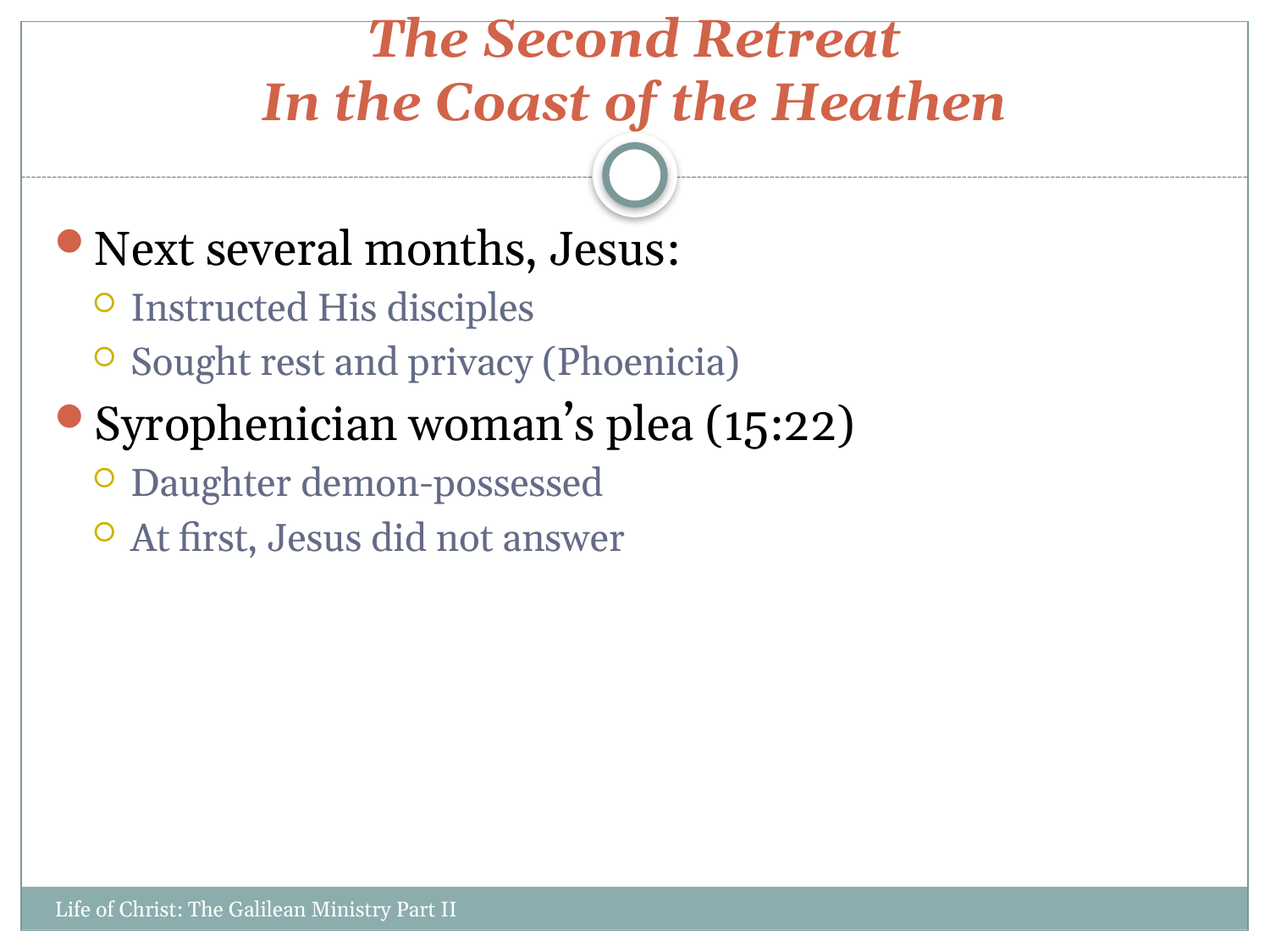

# The Second Retreat In the Coast of the Heathen
Next several months, Jesus:
Instructed His disciples
Sought rest and privacy (Phoenicia)
Syrophenician woman’s plea (15:22)
Daughter demon-possessed
At first, Jesus did not answer

Life of Christ: The Galilean Ministry Part II